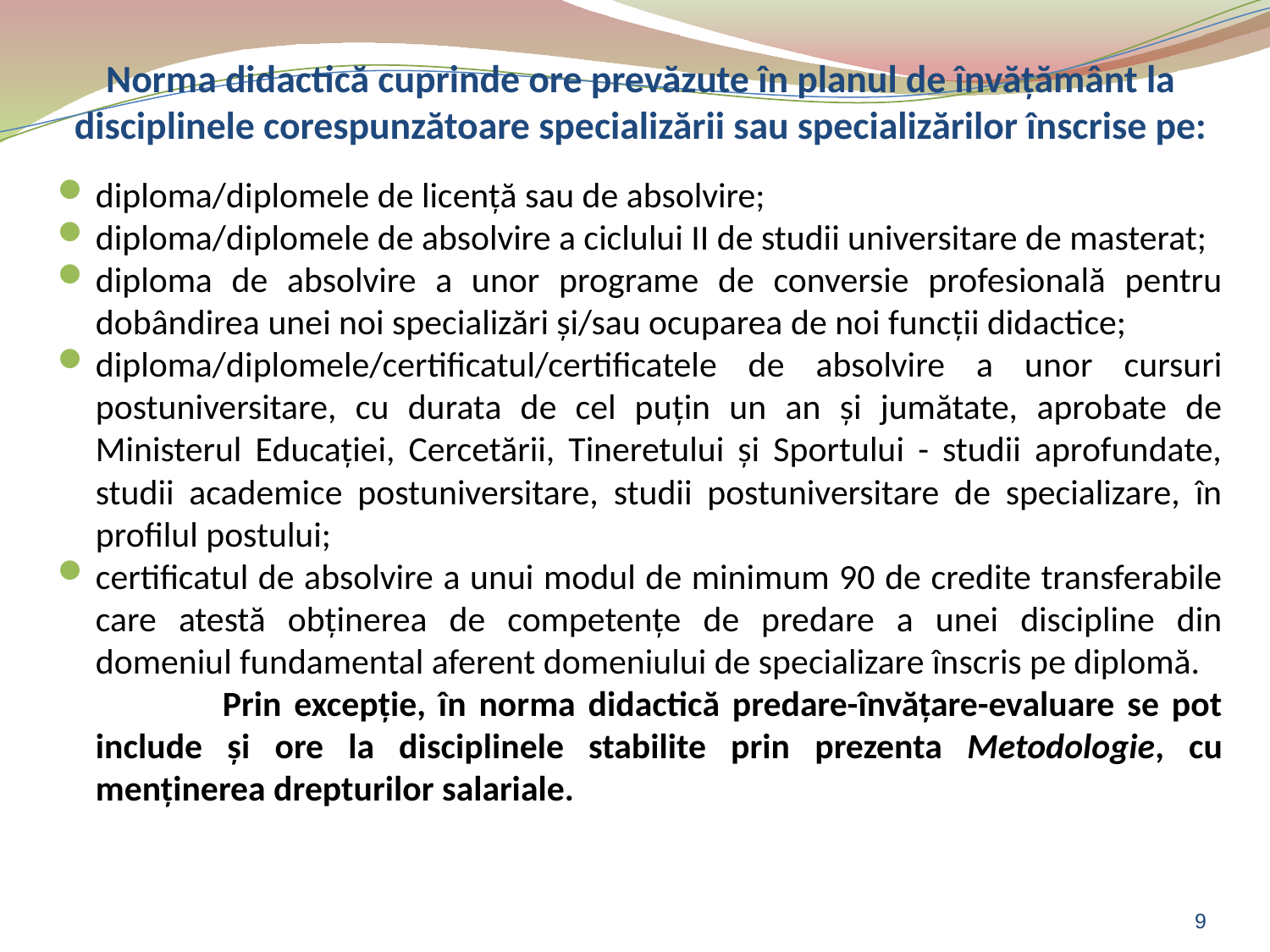

# Norma didactică cuprinde ore prevăzute în planul de învăţământ la disciplinele corespunzătoare specializării sau specializărilor înscrise pe:
diploma/diplomele de licenţă sau de absolvire;
diploma/diplomele de absolvire a ciclului II de studii universitare de masterat;
diploma de absolvire a unor programe de conversie profesională pentru dobândirea unei noi specializări şi/sau ocuparea de noi funcţii didactice;
diploma/diplomele/certificatul/certificatele de absolvire a unor cursuri postuniversitare, cu durata de cel puţin un an şi jumătate, aprobate de Ministerul Educaţiei, Cercetării, Tineretului şi Sportului - studii aprofundate, studii academice postuniversitare, studii postuniversitare de specializare, în profilul postului;
certificatul de absolvire a unui modul de minimum 90 de credite transferabile care atestă obţinerea de competenţe de predare a unei discipline din domeniul fundamental aferent domeniului de specializare înscris pe diplomă.
		Prin excepţie, în norma didactică predare-învăţare-evaluare se pot include şi ore la disciplinele stabilite prin prezenta Metodologie, cu menţinerea drepturilor salariale.

9